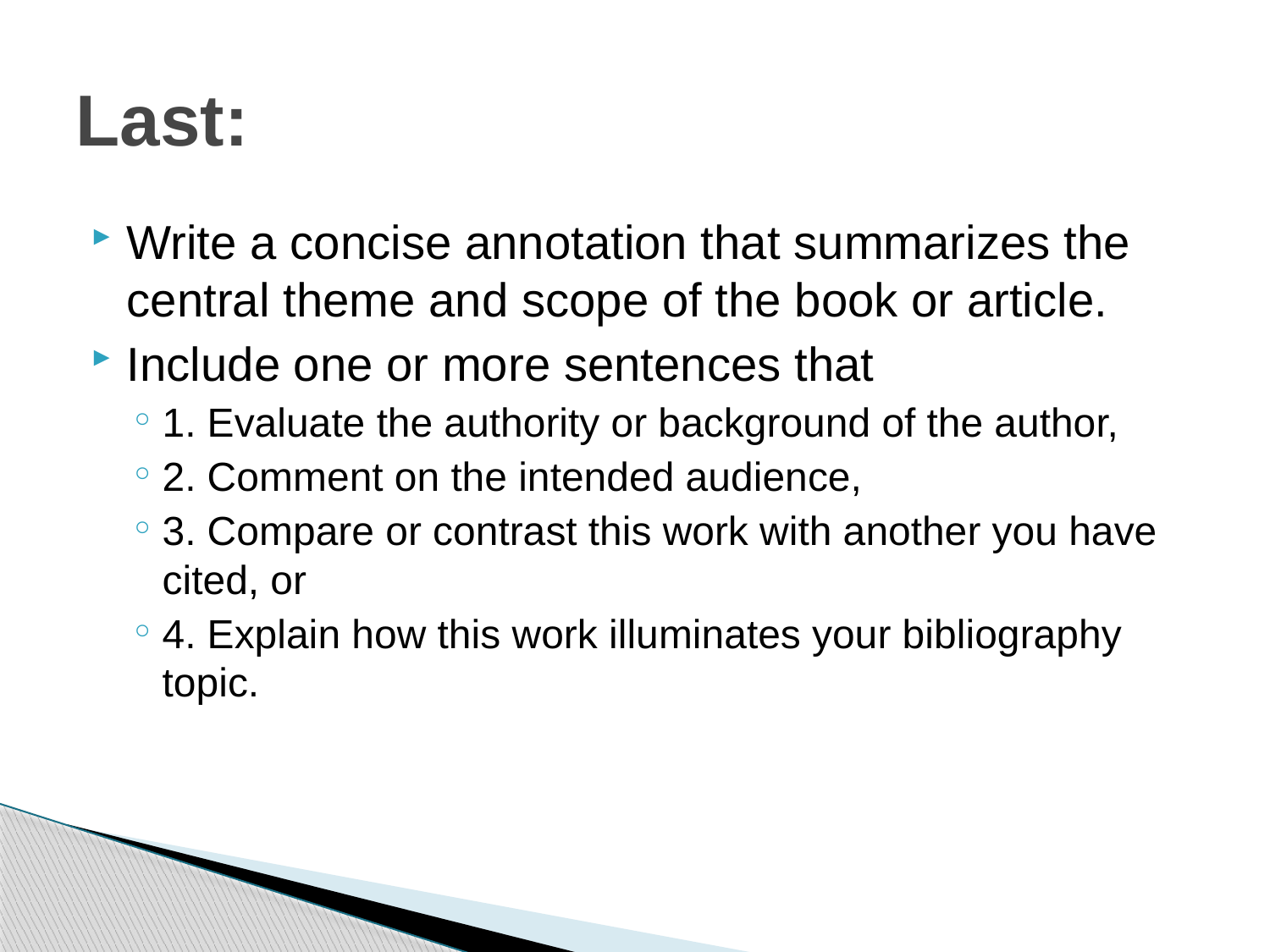

# Last:
Write a concise annotation that summarizes the central theme and scope of the book or article.
Include one or more sentences that
1. Evaluate the authority or background of the author,
2. Comment on the intended audience,
3. Compare or contrast this work with another you have cited, or
4. Explain how this work illuminates your bibliography topic.